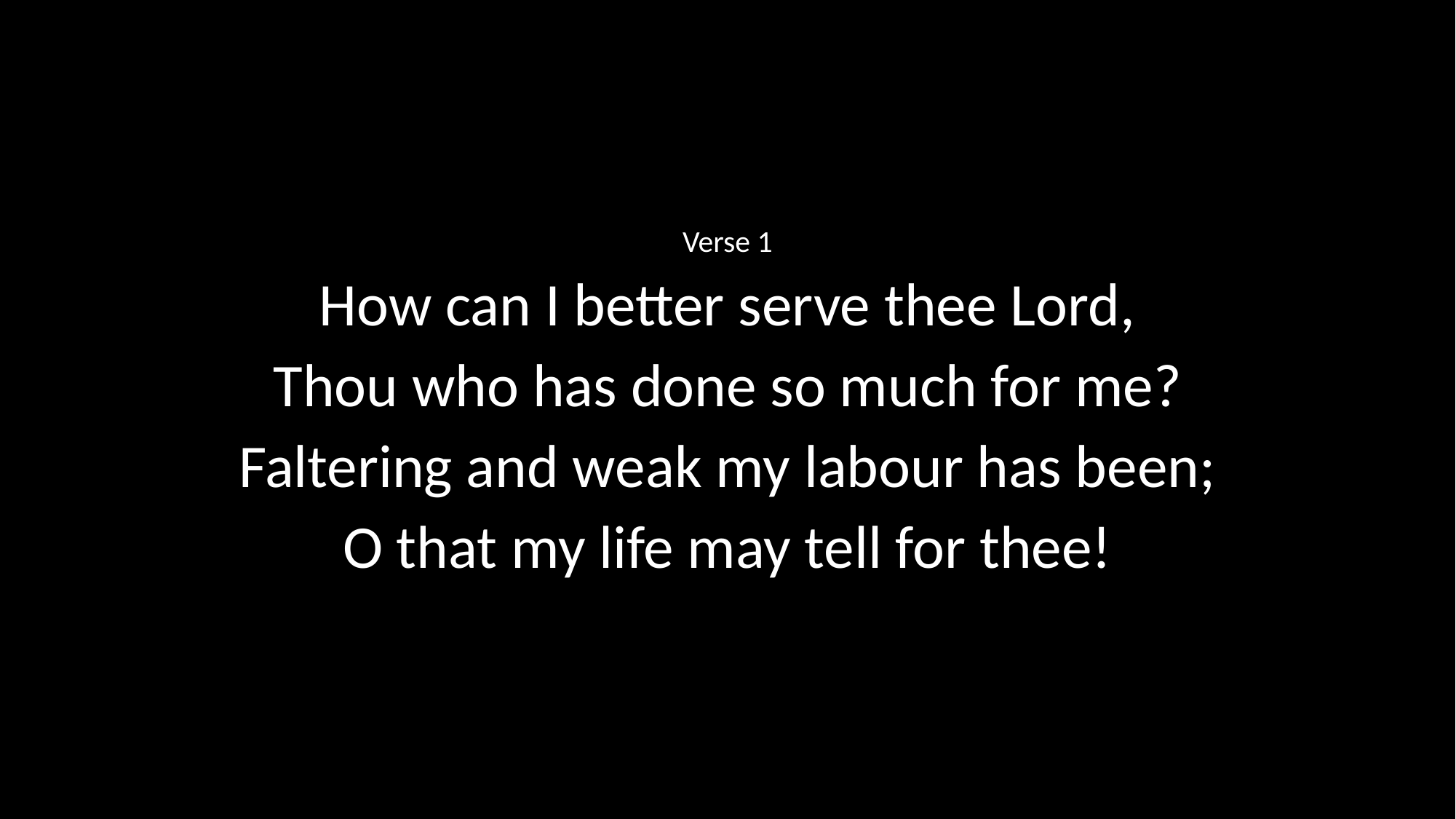

Verse 1
How can I better serve thee Lord,
Thou who has done so much for me?
Faltering and weak my labour has been;
O that my life may tell for thee!